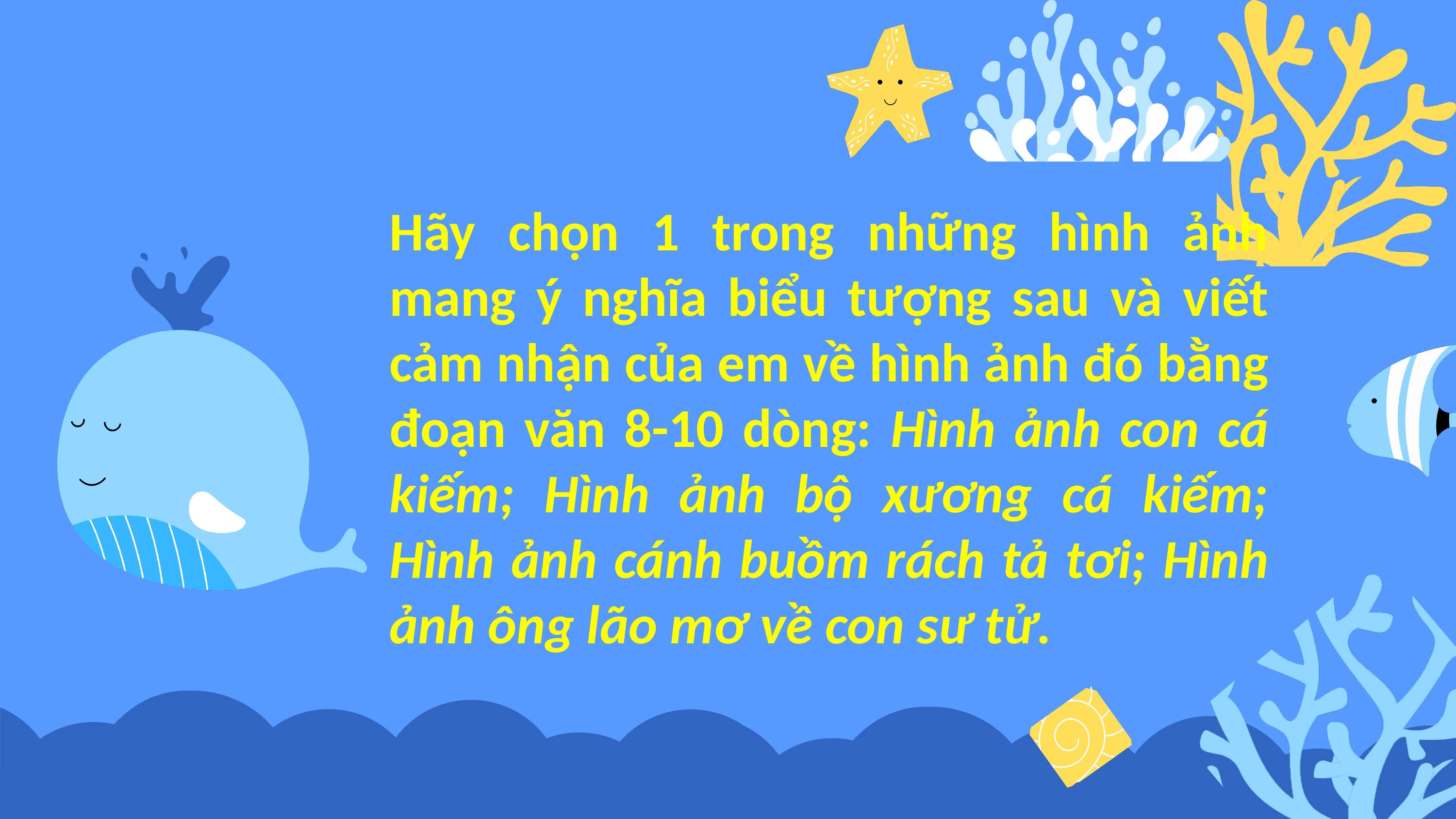

Hãy chọn 1 trong những hình ảnh mang ý nghĩa biểu tượng sau và viết cảm nhận của em về hình ảnh đó bằng đoạn văn 8-10 dòng: Hình ảnh con cá kiếm; Hình ảnh bộ xương cá kiếm; Hình ảnh cánh buồm rách tả tơi; Hình ảnh ông lão mơ về con sư tử.